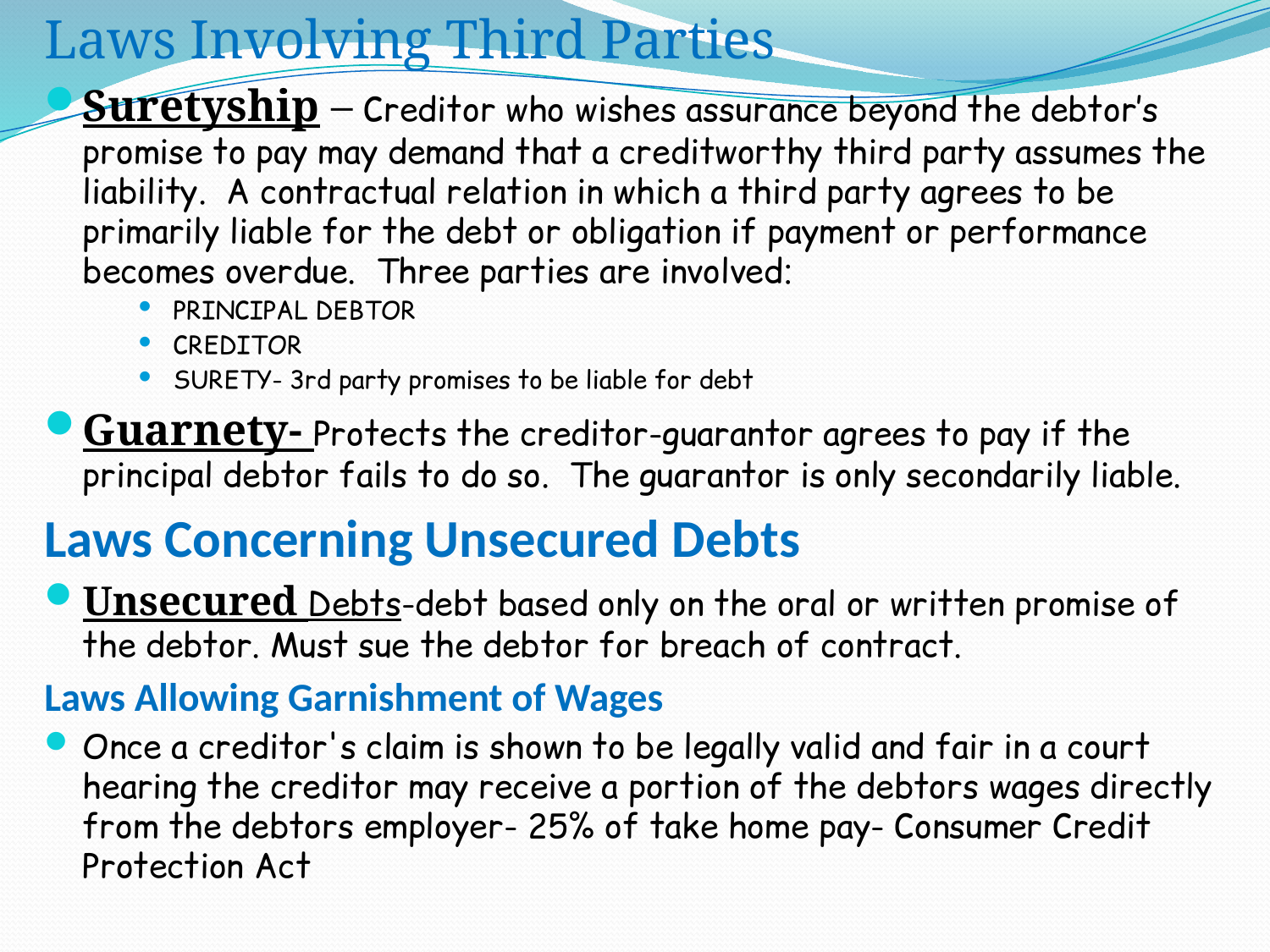

Laws Involving Third Parties
Suretyship – Creditor who wishes assurance beyond the debtor’s promise to pay may demand that a creditworthy third party assumes the liability.  A contractual relation in which a third party agrees to be primarily liable for the debt or obligation if payment or performance becomes overdue.  Three parties are involved:
PRINCIPAL DEBTOR
CREDITOR
SURETY- 3rd party promises to be liable for debt
Guarnety- Protects the creditor-guarantor agrees to pay if the principal debtor fails to do so.  The guarantor is only secondarily liable.
Laws Concerning Unsecured Debts
Unsecured Debts-debt based only on the oral or written promise of the debtor. Must sue the debtor for breach of contract.
Laws Allowing Garnishment of Wages
Once a creditor's claim is shown to be legally valid and fair in a court hearing the creditor may receive a portion of the debtors wages directly from the debtors employer- 25% of take home pay- Consumer Credit Protection Act